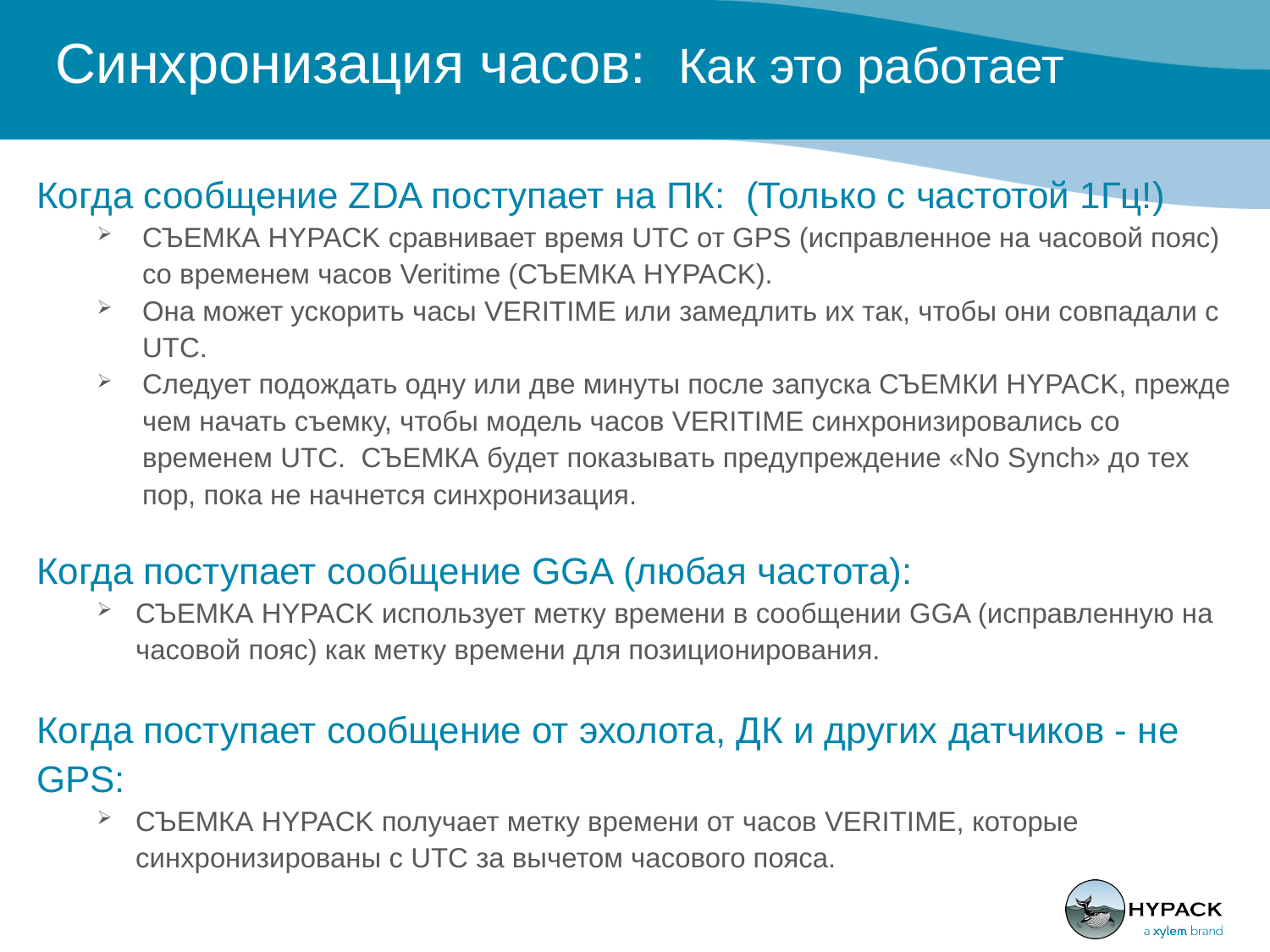

# Синхронизация часов:  Как это работает
Когда сообщение ZDA поступает на ПК:  (Только с частотой 1Гц!)
СЪЕМКА HYPACK сравнивает время UTC от GPS (исправленное на часовой пояс) со временем часов Veritime (СЪЕМКА HYPACK).
Она может ускорить часы VERITIME или замедлить их так, чтобы они совпадали с UTC.
Следует подождать одну или две минуты после запуска СЪЕМКИ HYPACK, прежде чем начать съемку, чтобы модель часов VERITIME синхронизировались со временем UTC.  СЪЕМКА будет показывать предупреждение «No Synch» до тех пор, пока не начнется синхронизация.

Когда поступает сообщение GGA (любая частота):
СЪЕМКА HYPACK использует метку времени в сообщении GGA (исправленную на часовой пояс) как метку времени для позиционирования.

Когда поступает сообщение от эхолота, ДК и других датчиков - не GPS:
СЪЕМКА HYPACK получает метку времени от часов VERITIME, которые синхронизированы с UTC за вычетом часового пояса.